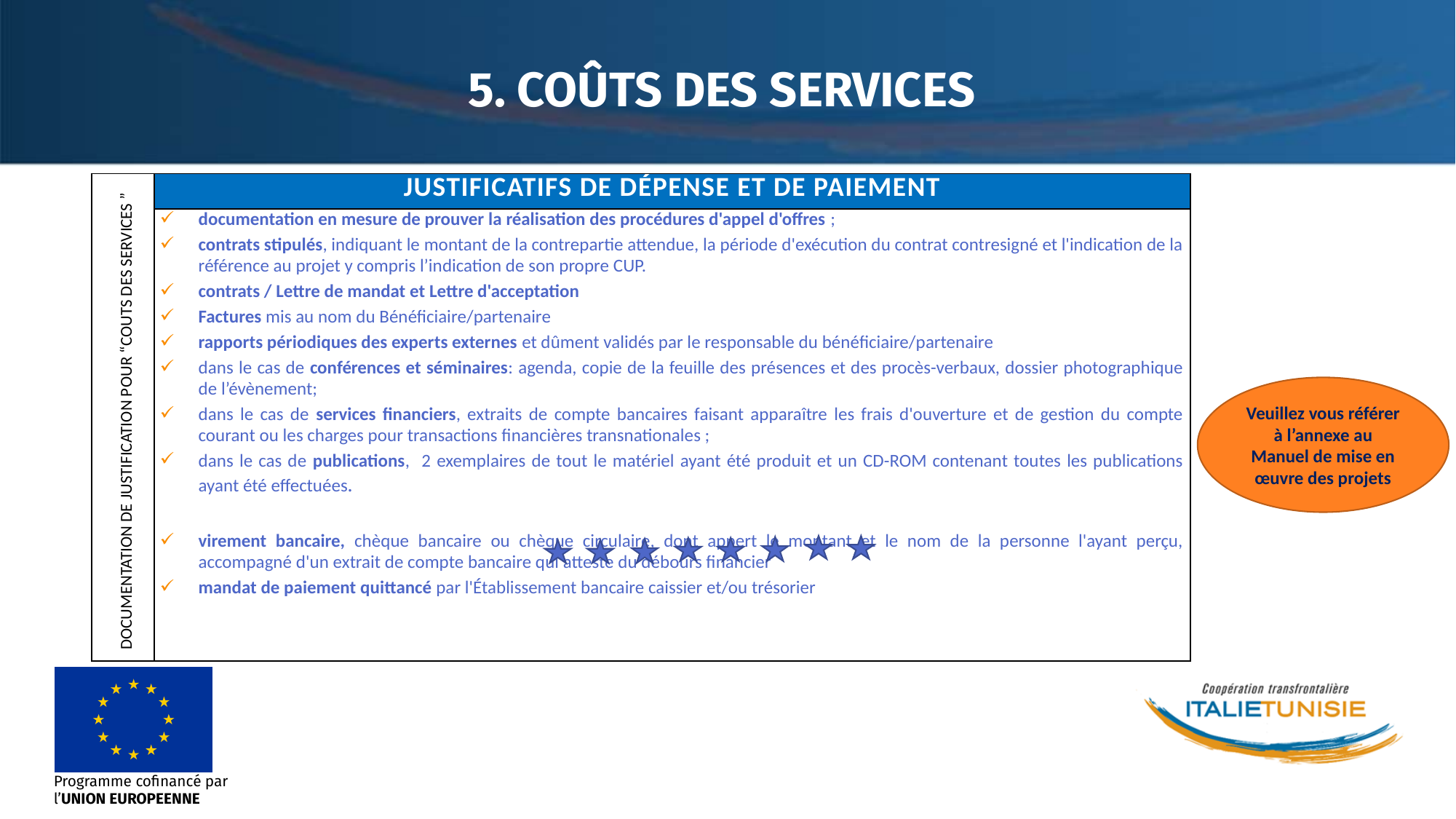

5. COÛTS DES SERVICES

|  | justificatifs de dépense et de paiement |
| --- | --- |
|  | documentation en mesure de prouver la réalisation des procédures d'appel d'offres ; contrats stipulés, indiquant le montant de la contrepartie attendue, la période d'exécution du contrat contresigné et l'indication de la référence au projet y compris l’indication de son propre CUP. contrats / Lettre de mandat et Lettre d'acceptation Factures mis au nom du Bénéficiaire/partenaire rapports périodiques des experts externes et dûment validés par le responsable du bénéficiaire/partenaire dans le cas de conférences et séminaires: agenda, copie de la feuille des présences et des procès-verbaux, dossier photographique de l’évènement; dans le cas de services financiers, extraits de compte bancaires faisant apparaître les frais d'ouverture et de gestion du compte courant ou les charges pour transactions financières transnationales ; dans le cas de publications, 2 exemplaires de tout le matériel ayant été produit et un CD-ROM contenant toutes les publications ayant été effectuées. virement bancaire, chèque bancaire ou chèque circulaire, dont appert le montant et le nom de la personne l'ayant perçu, accompagné d'un extrait de compte bancaire qui atteste du débours financier mandat de paiement quittancé par l'Établissement bancaire caissier et/ou trésorier |
Veuillez vous référer à l’annexe au Manuel de mise en œuvre des projets
DOCUMENTATION DE JUSTIFICATION POUR “COUTS DES SERVICES ”